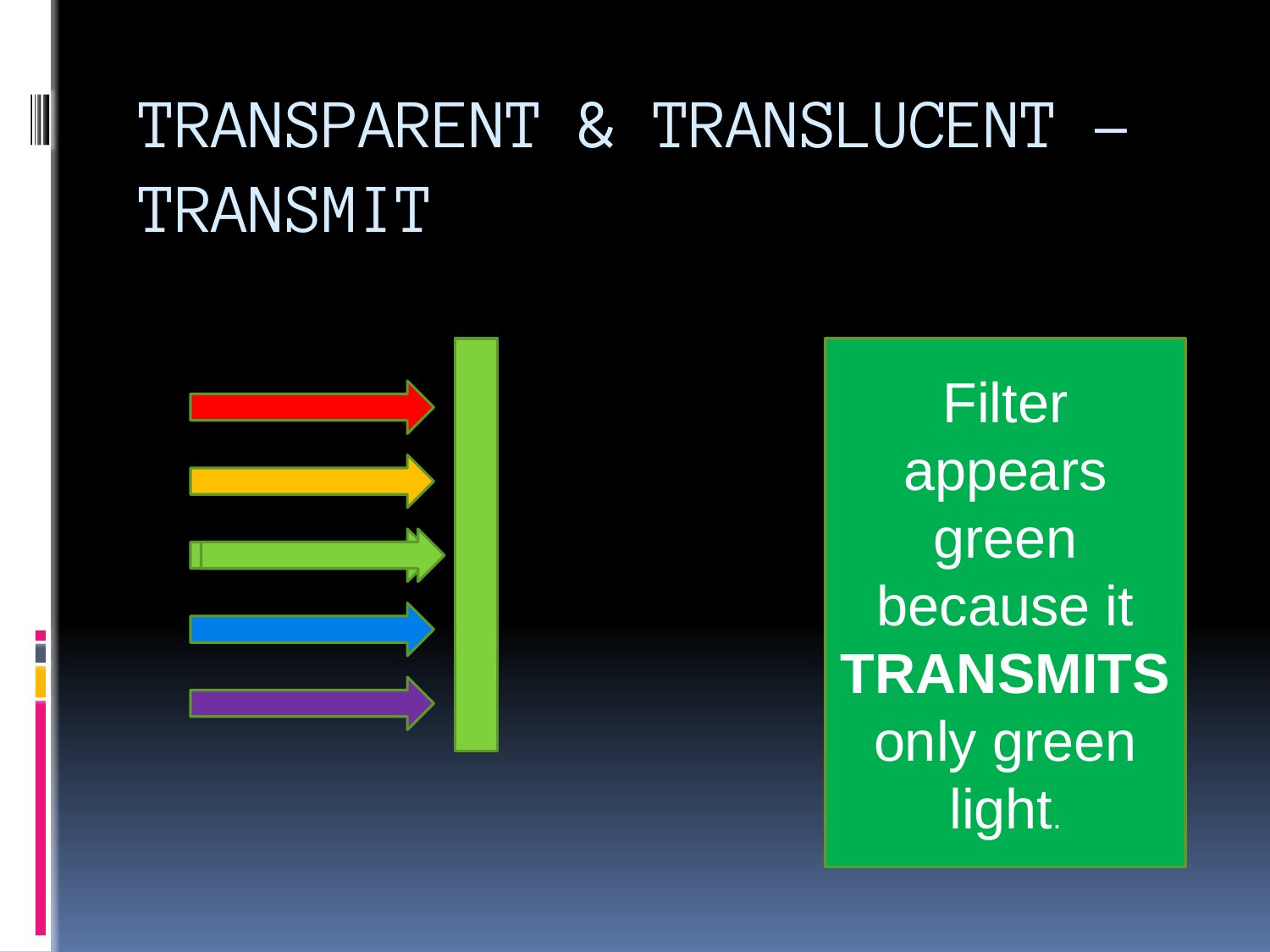

# TRANSPARENT & TRANSLUCENT - TRANSMIT

Filter appears green because it TRANSMITS only green light.